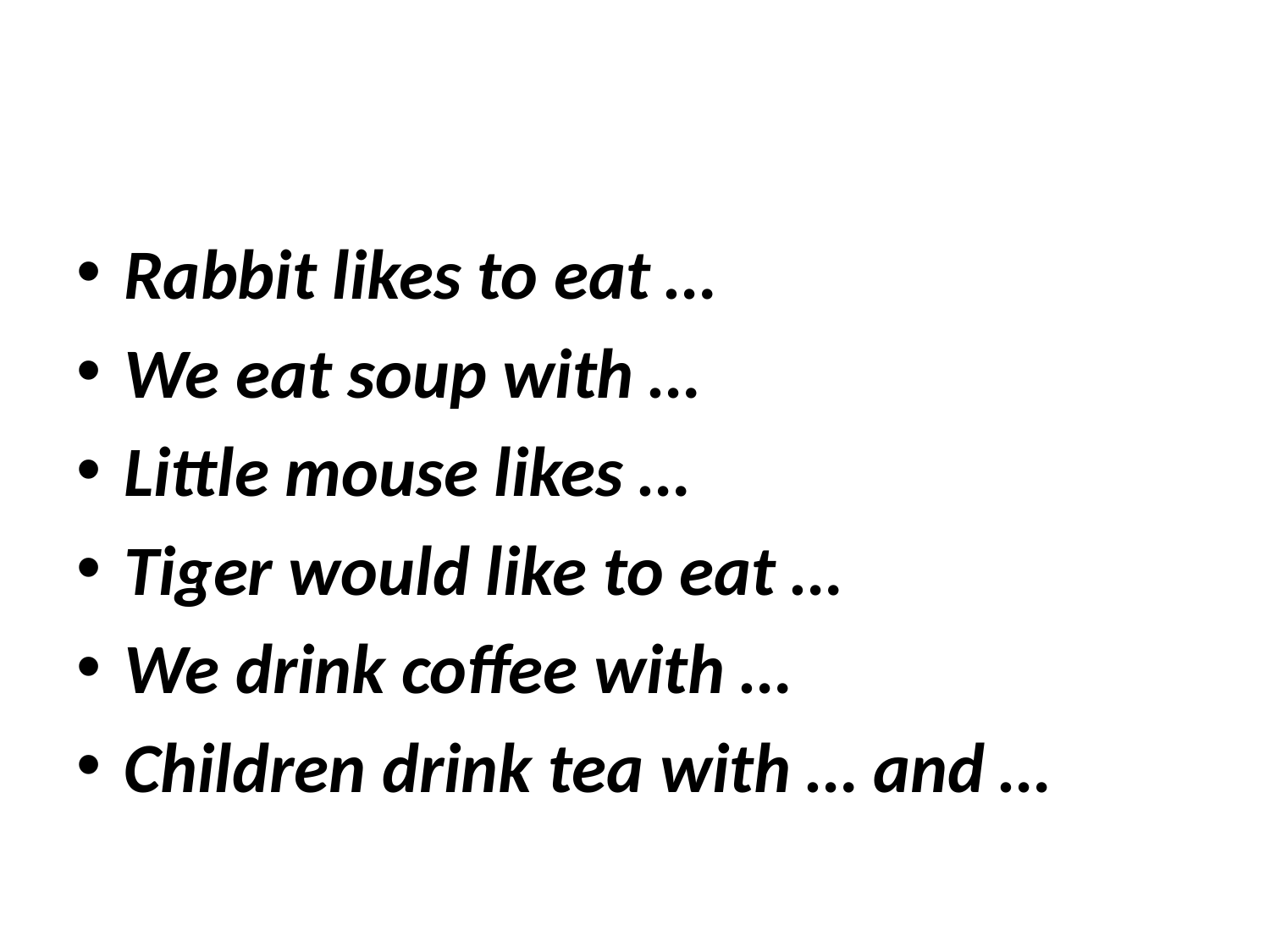

#
Rabbit likes to eat …
We eat soup with …
Little mouse likes …
Tiger would like to eat …
We drink coffee with …
Children drink tea with … and …